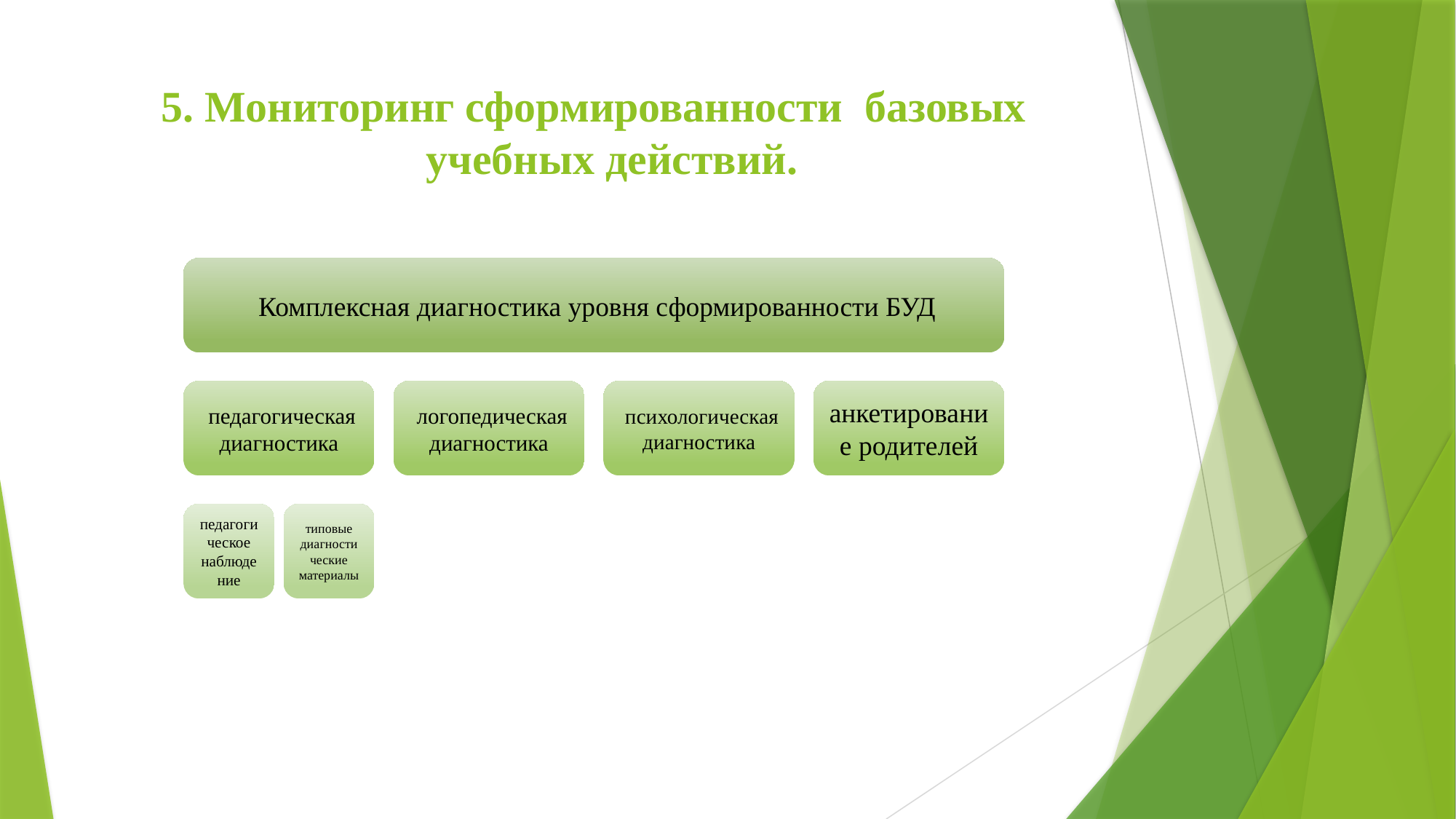

# 5. Мониторинг сформированности  базовых учебных действий.
 Комплексная диагностика уровня сформированности БУД
 педагогическая диагностика
 логопедическая диагностика
 психологическая диагностика
анкетирование родителей
педагогическое наблюдение
типовые диагностические материалы